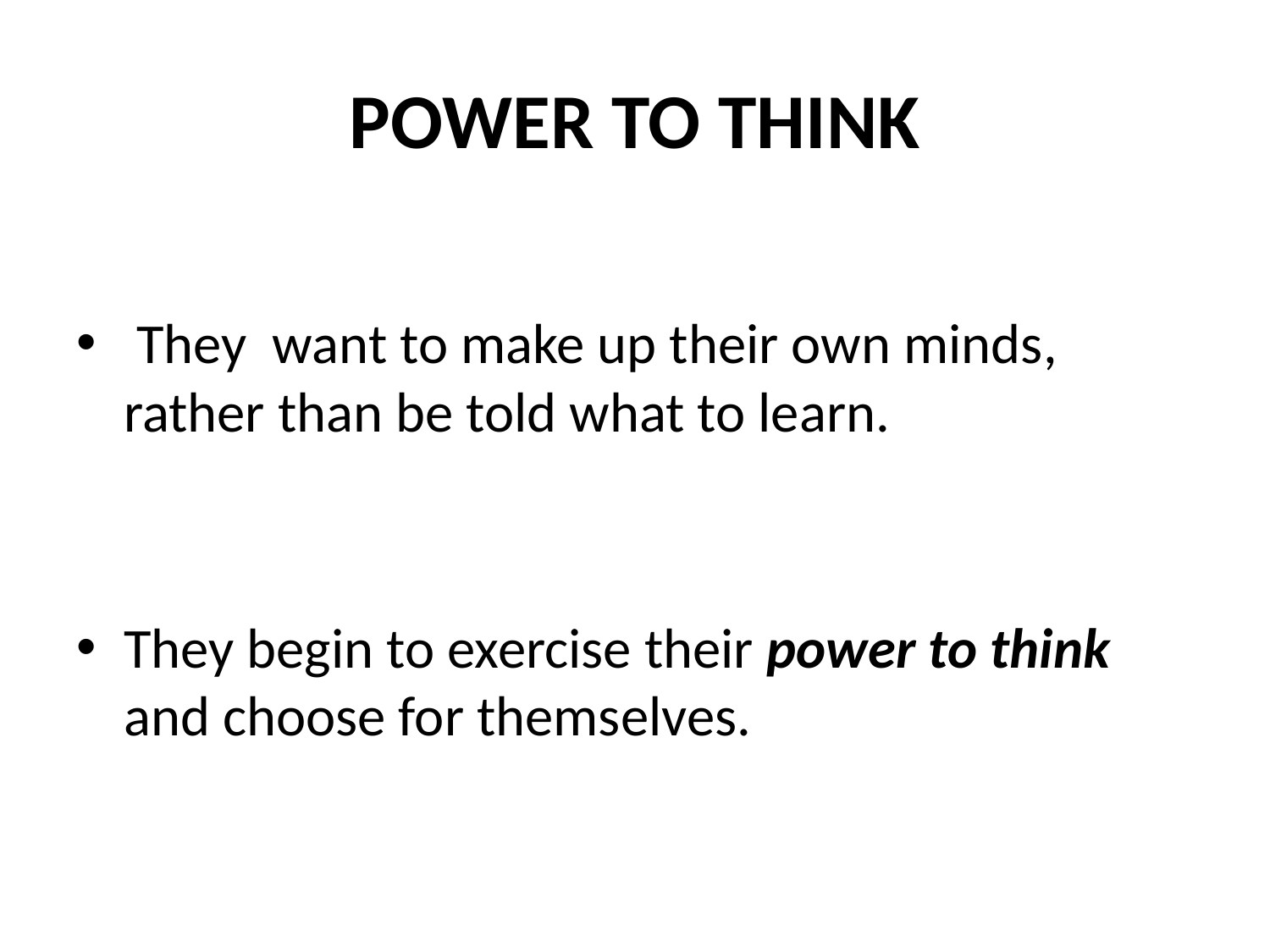

# POWER TO THINK

 They  want to make up their own minds, rather than be told what to learn.

They begin to exercise their power to think and choose for themselves.